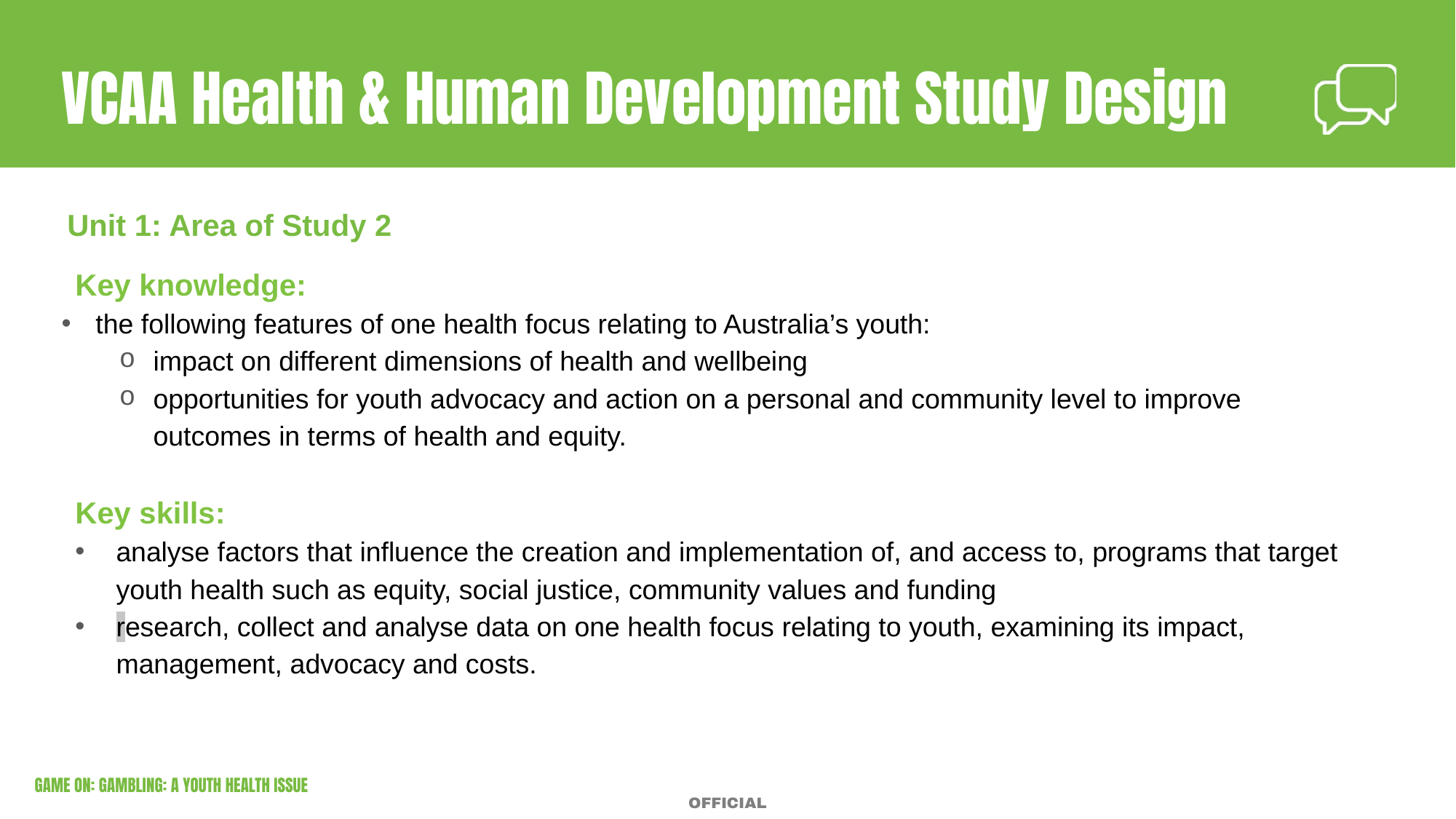

VCAA Health & Human Development Study Design
Unit 1: Area of Study 2
Key knowledge:
the following features of one health focus relating to Australia’s youth:
impact on different dimensions of health and wellbeing
opportunities for youth advocacy and action on a personal and community level to improve outcomes in terms of health and equity.

Key skills:
analyse factors that influence the creation and implementation of, and access to, programs that target youth health such as equity, social justice, community values and funding
research, collect and analyse data on one health focus relating to youth, examining its impact, management, advocacy and costs.